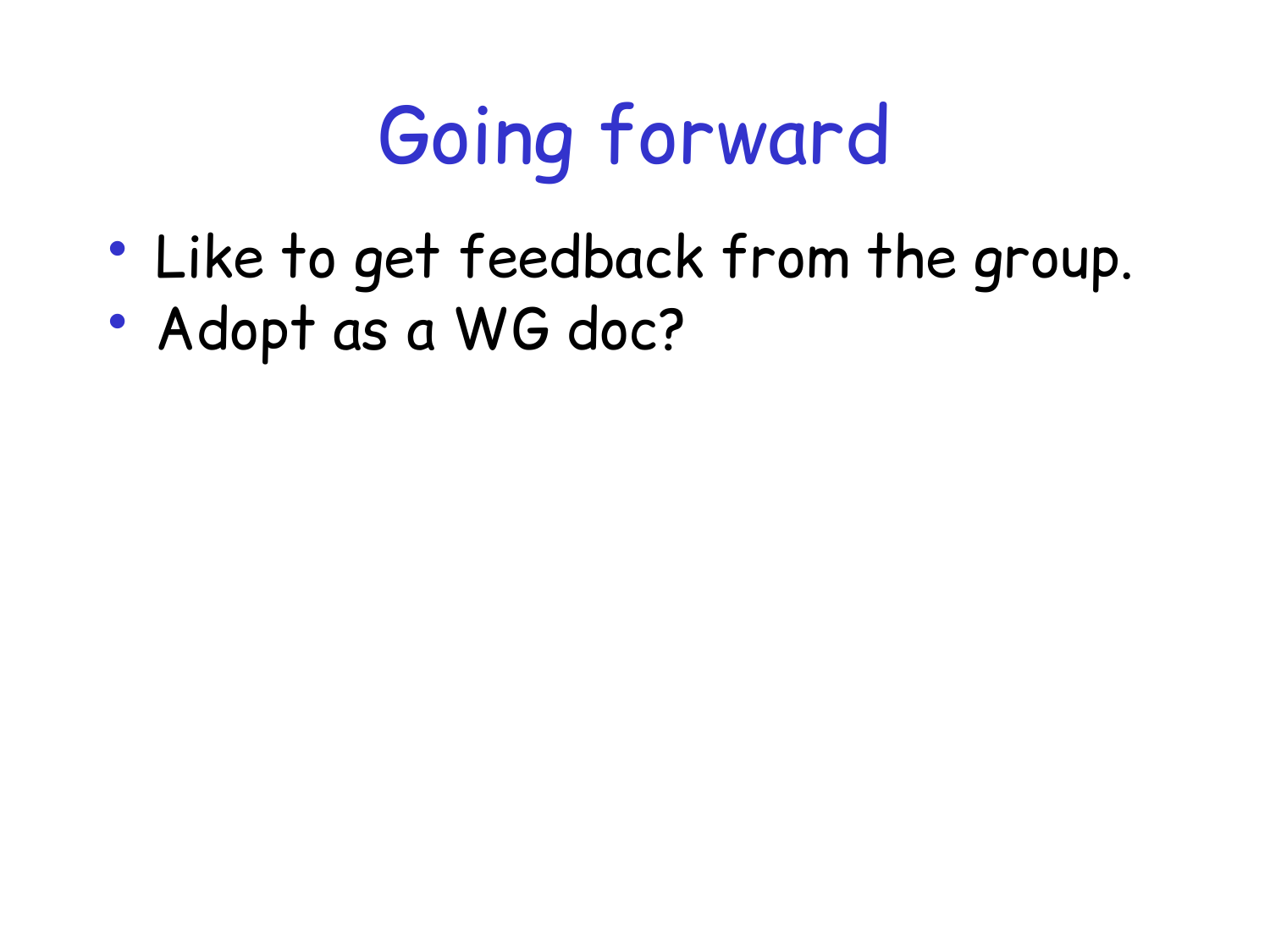

# Going forward
Like to get feedback from the group.
Adopt as a WG doc?